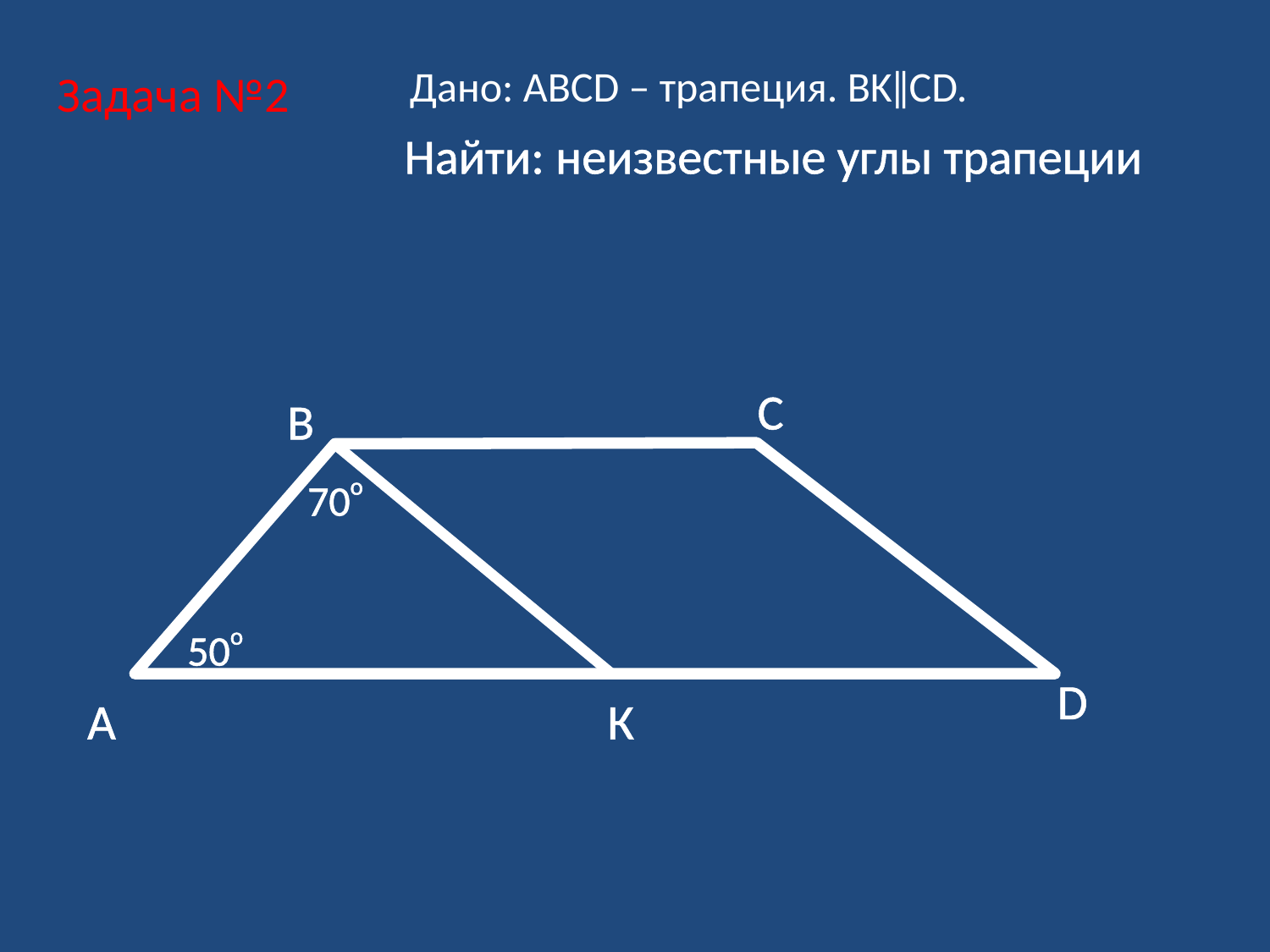

Дано: АВСD – трапеция. BK‖CD.
Задача №2

Найти: неизвестные углы трапеции
С
В

70o
50o
D
А
К